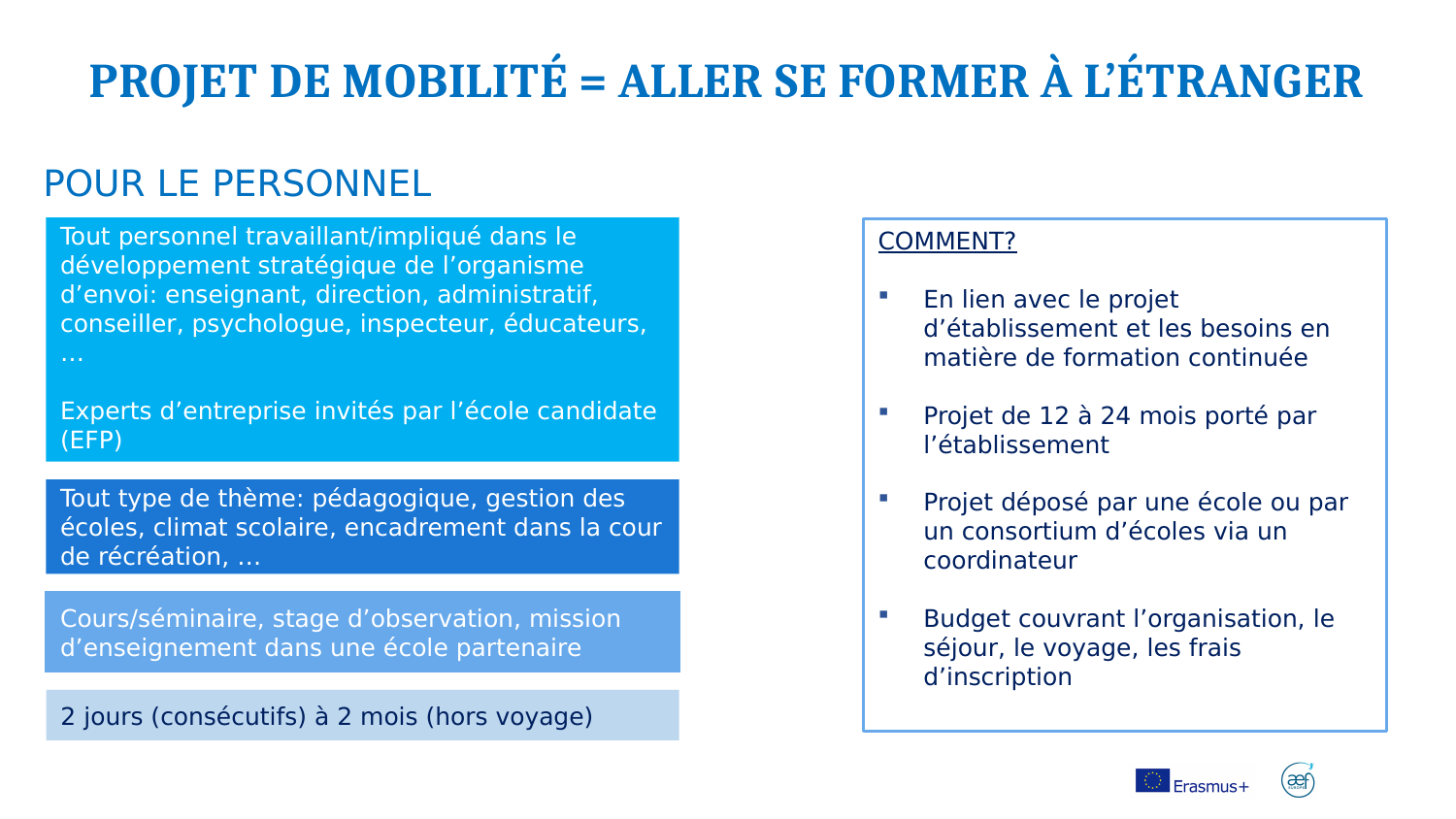

PROJET DE MOBILITÉ = ALLER SE FORMER À L’ÉTRANGER

POUR LE PERSONNEL

Tout personnel travaillant/impliqué dans le développement stratégique de l’organisme d’envoi: enseignant, direction, administratif, conseiller, psychologue, inspecteur, éducateurs,…

Experts d’entreprise invités par l’école candidate (EFP)

COMMENT?

En lien avec le projet d’établissement et les besoins en matière de formation continuée

Projet de 12 à 24 mois porté par l’établissement

Projet déposé par une école ou par un consortium d’écoles via un coordinateur

Budget couvrant l’organisation, le séjour, le voyage, les frais d’inscription

Tout type de thème: pédagogique, gestion des écoles, climat scolaire, encadrement dans la cour de récréation, …
Cours/séminaire, stage d’observation, mission d’enseignement dans une école partenaire
2 jours (consécutifs) à 2 mois (hors voyage)